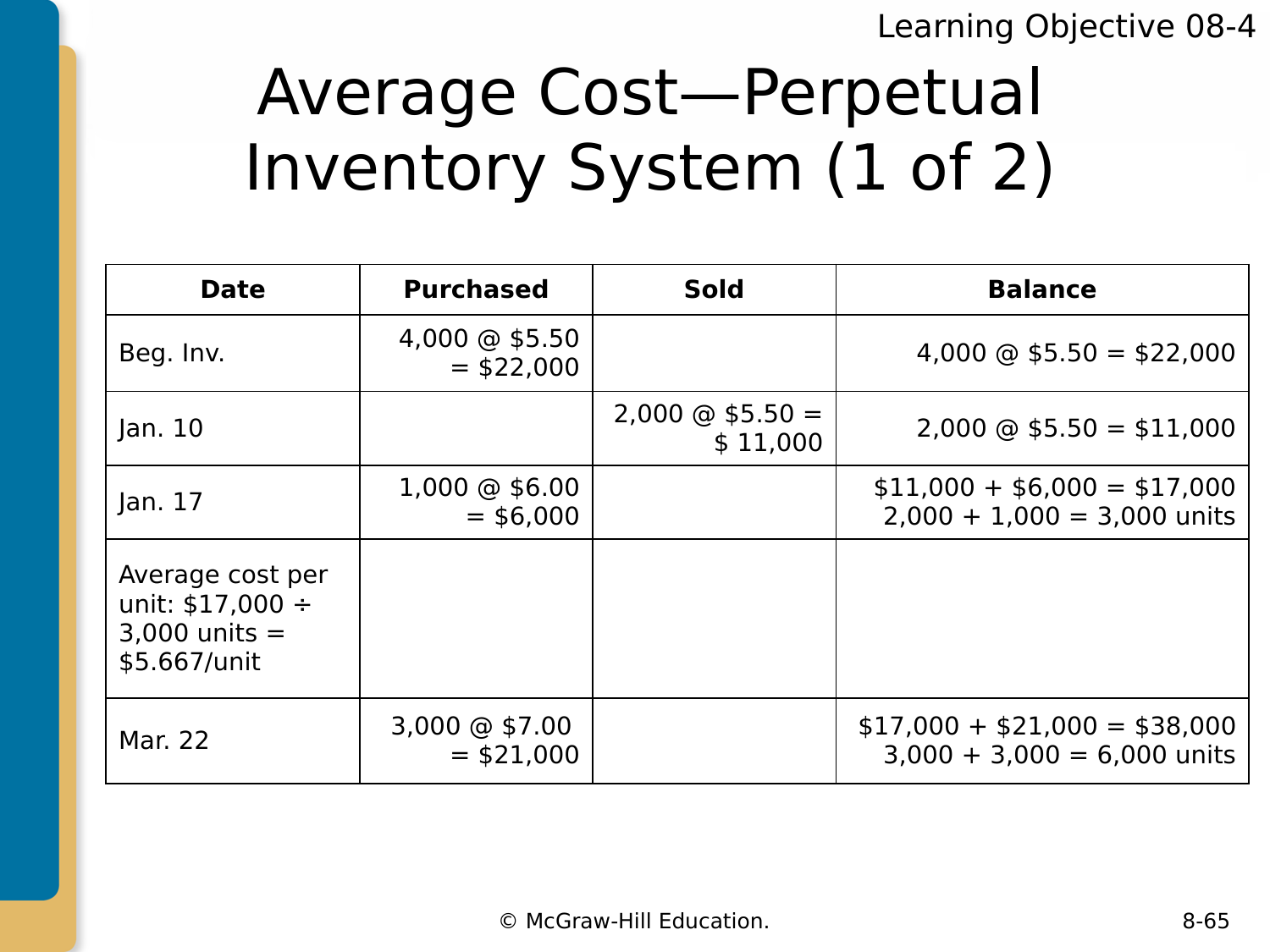

Learning Objective 08-4
# Average Cost—Perpetual Inventory System (1 of 2)
| Date | Purchased | Sold | Balance |
| --- | --- | --- | --- |
| Beg. Inv. | 4,000 @ $5.50 = $22,000 |  | 4,000 @ $5.50 = $22,000 |
| Jan. 10 |  | 2,000 @ $5.50 = $ 11,000 | 2,000 @ $5.50 = $11,000 |
| Jan. 17 | 1,000 @ $6.00 = $6,000 |  | $11,000 + $6,000 = $17,000 2,000 + 1,000 = 3,000 units |
| Average cost per unit: $17,000 ÷ 3,000 units = $5.667/unit |  |  |  |
| Mar. 22 | 3,000 @ $7.00 = $21,000 |  | $17,000 + $21,000 = $38,000 3,000 + 3,000 = 6,000 units |